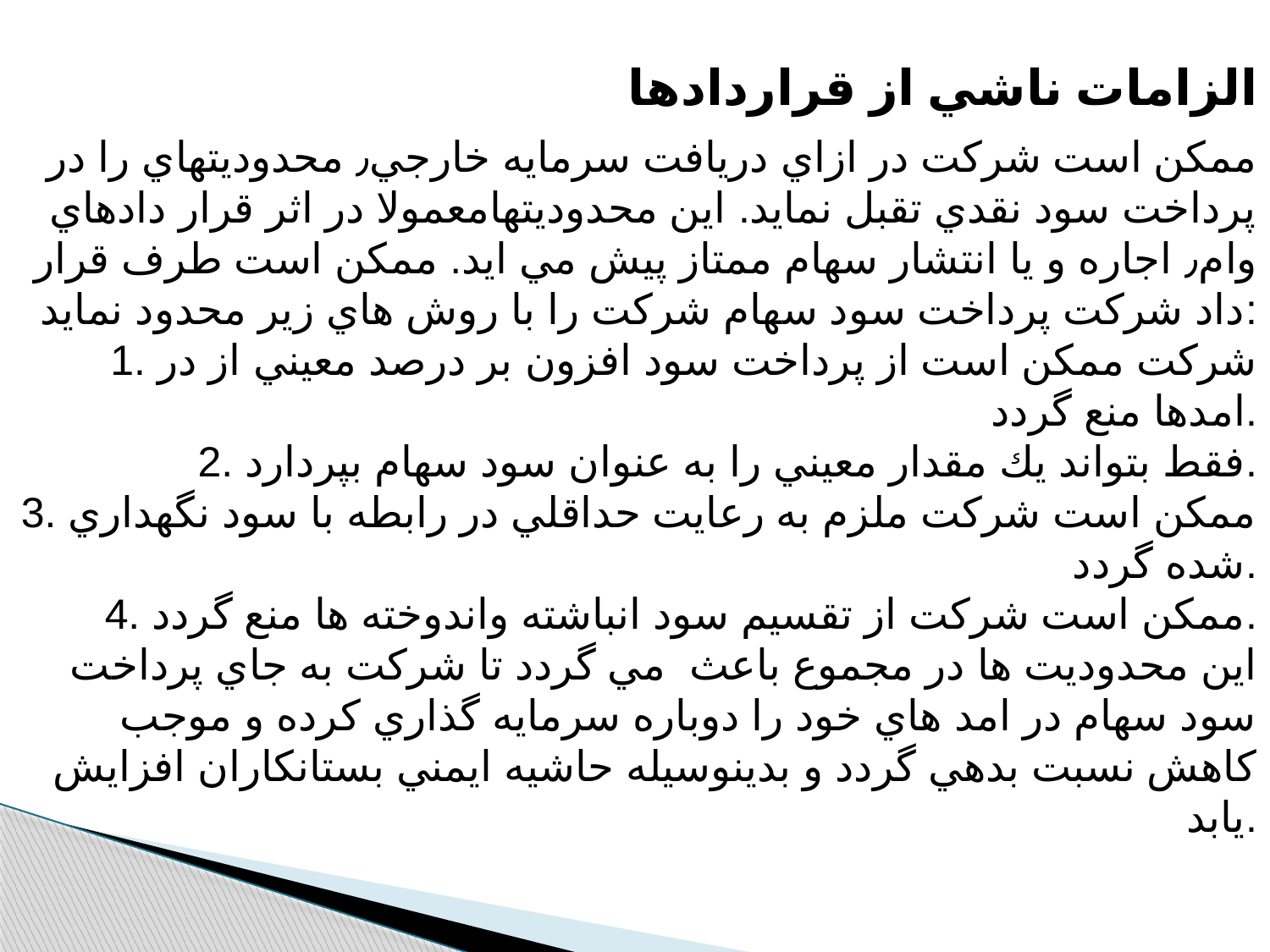

الزامات ناشي از قراردادها
ممكن است شركت در ازاي دريافت سرمايه خارجي٫ محدوديتهاي را در پرداخت سود نقدي تقبل نمايد. اين محدوديتهامعمولا در اثر قرار دادهاي وام٫ اجاره و يا انتشار سهام ممتاز پيش مي ايد. ممكن است طرف قرار داد شركت پرداخت سود سهام شركت را با روش هاي زير محدود نمايد:
1. شركت ممكن است از پرداخت سود افزون بر درصد معيني از در امدها منع گردد.
2. فقط بتواند يك مقدار معيني را به عنوان سود سهام بپردارد.
3. ممكن است شركت ملزم به رعايت حداقلي در رابطه با سود نگهداري شده گردد.
4. ممكن است شركت از تقسيم سود انباشته واندوخته ها منع گردد.
اين محدوديت ها در مجموع باعث  مي گردد تا شركت به جاي پرداخت سود سهام در امد هاي خود را دوباره سرمايه گذاري كرده و موجب كاهش نسبت بدهي گردد و بدينوسيله حاشيه ايمني بستانكاران افزايش يابد.